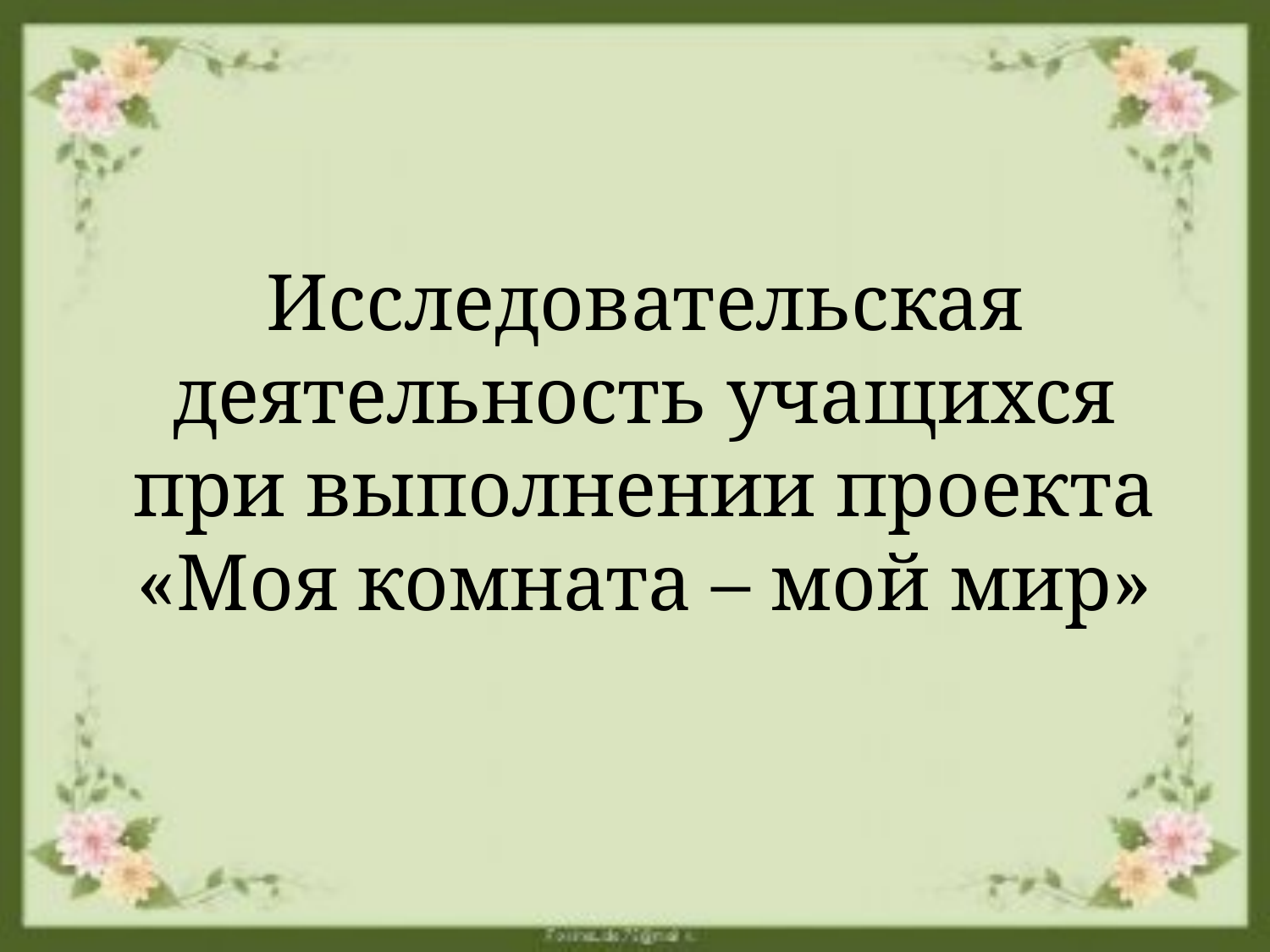

# Исследовательская деятельность учащихся при выполнении проекта «Моя комната – мой мир»